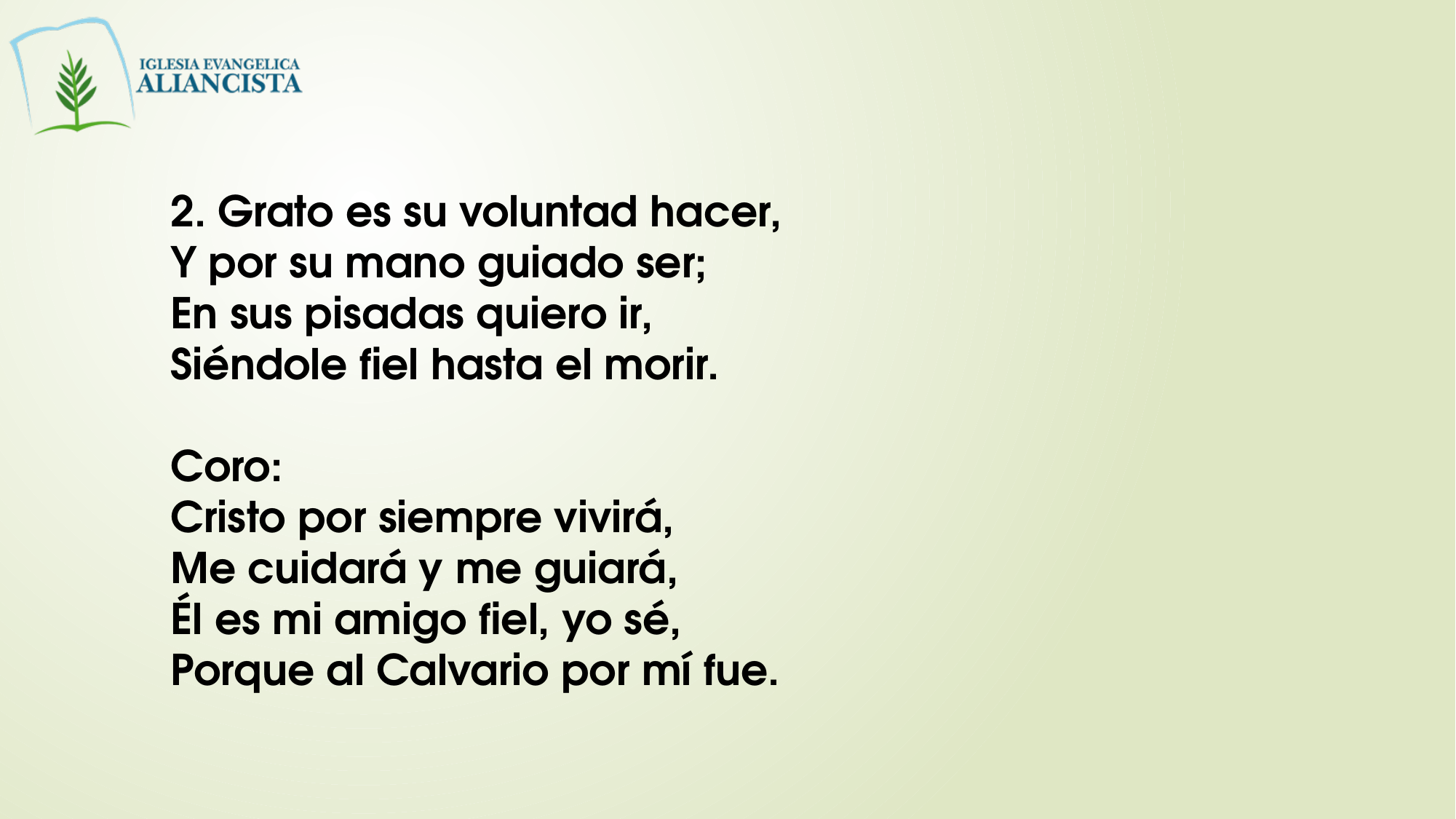

2. Grato es su voluntad hacer,
Y por su mano guiado ser;
En sus pisadas quiero ir,
Siéndole fiel hasta el morir.

Coro:
Cristo por siempre vivirá,
Me cuidará y me guiará,
Él es mi amigo fiel, yo sé,
Porque al Calvario por mí fue.